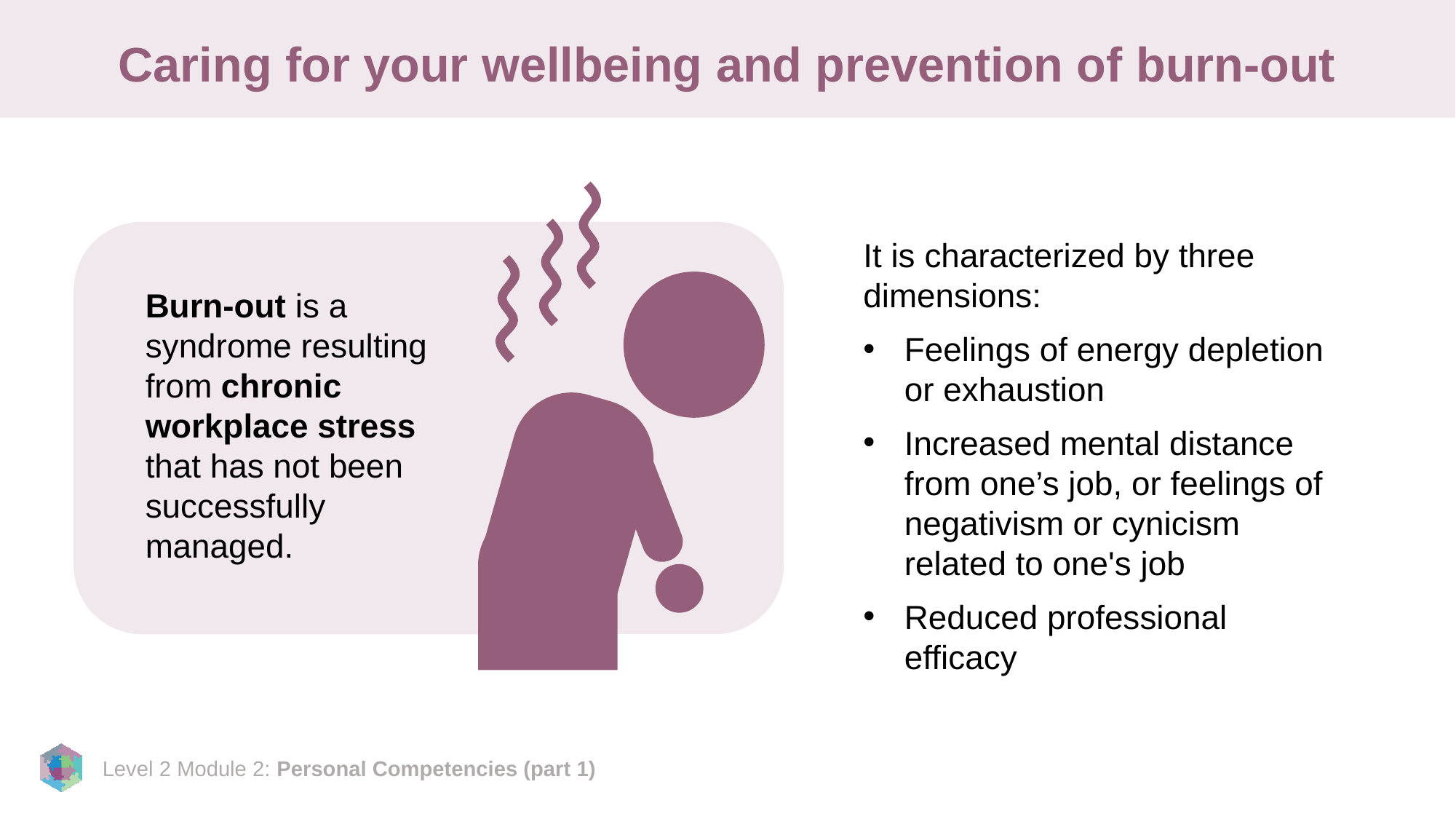

# Caring for your wellbeing and prevention of burn-out

It is characterized by three dimensions:
Feelings of energy depletion or exhaustion
Increased mental distance from one’s job, or feelings of negativism or cynicism related to one's job
Reduced professional efficacy

Burn-out is a syndrome resulting from chronic workplace stress that has not been successfully managed.